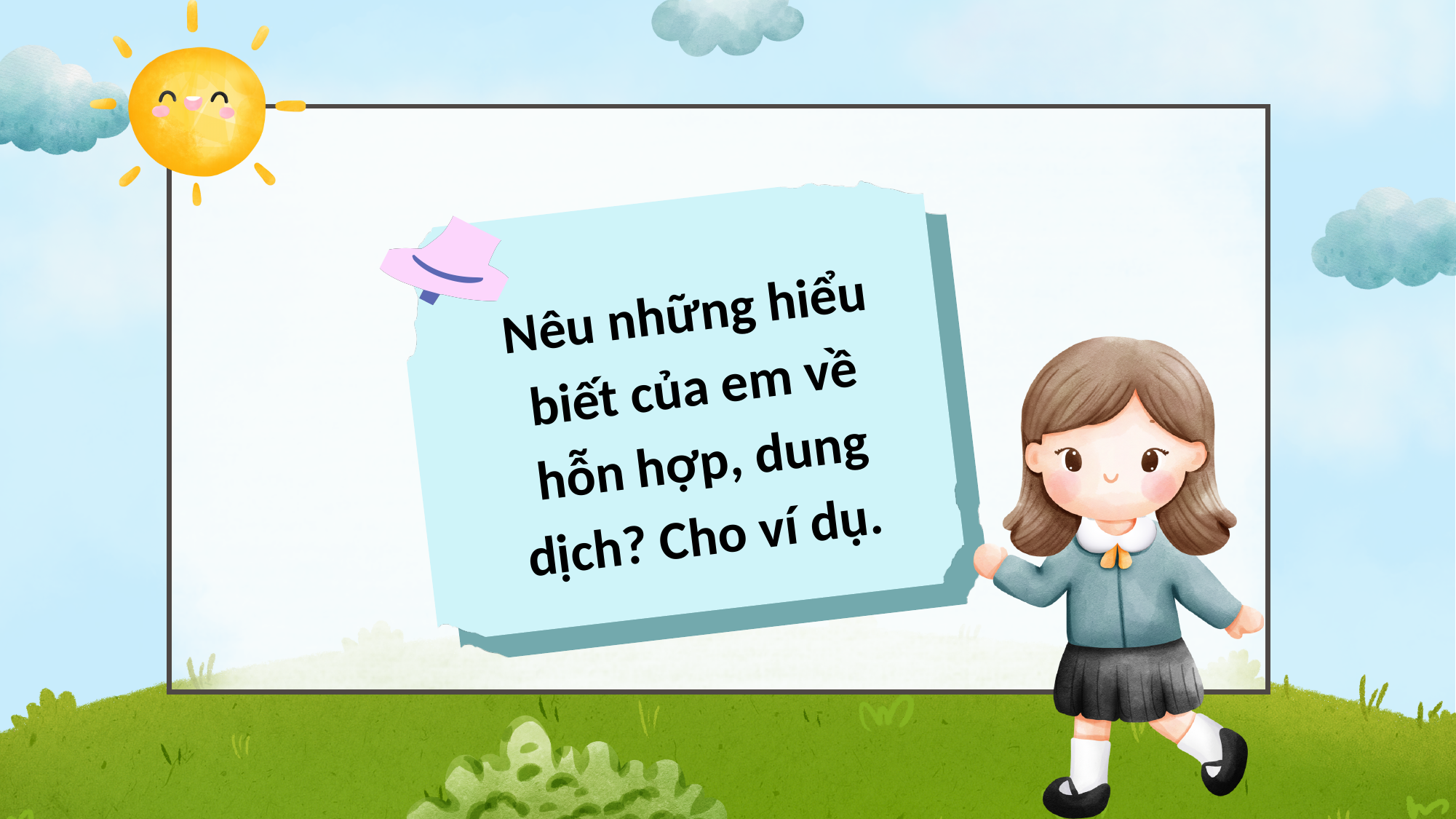

Nêu những hiểu biết của em về hỗn hợp, dung dịch? Cho ví dụ.